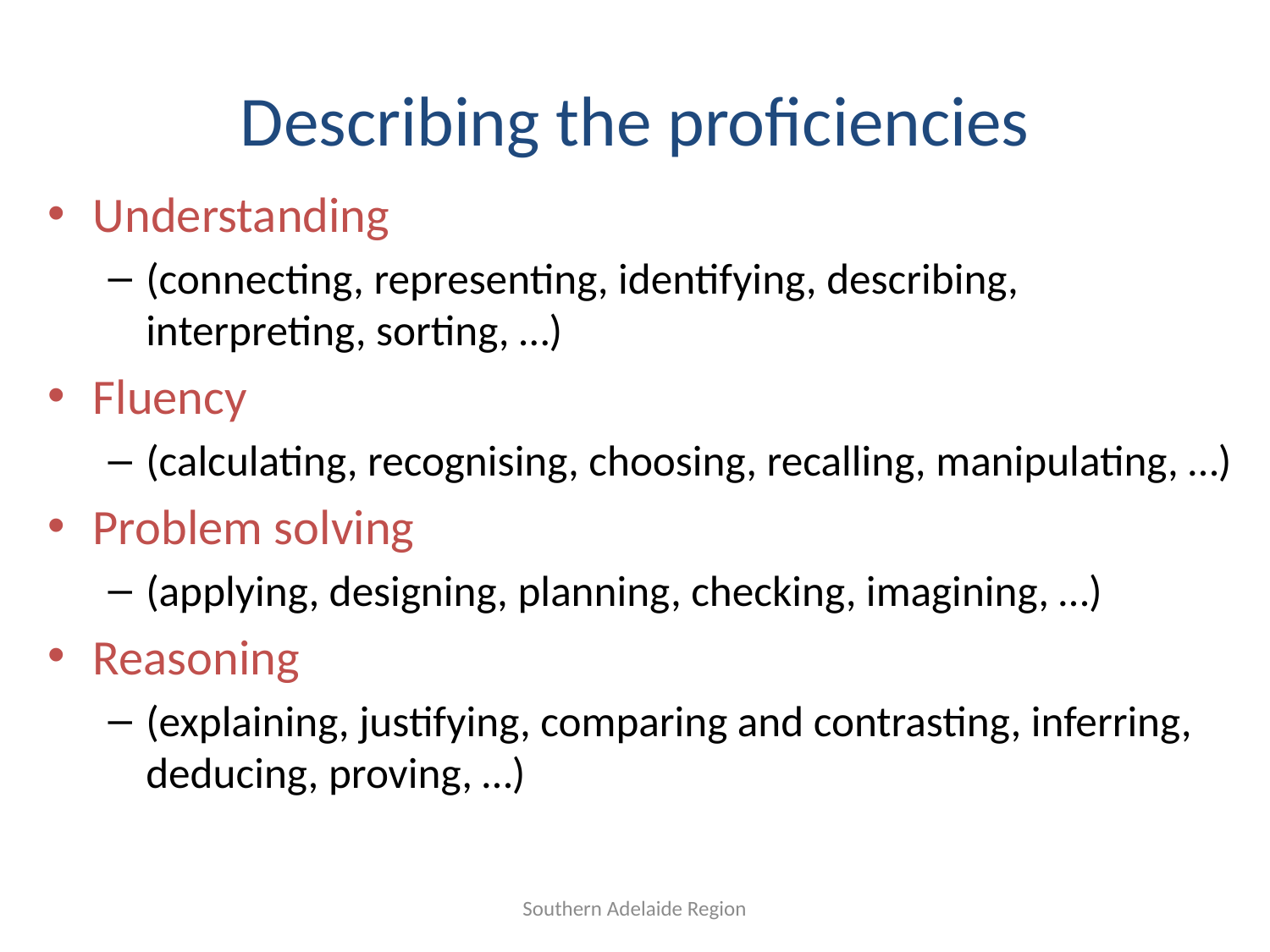

# Describing the proficiencies
Understanding
(connecting, representing, identifying, describing, interpreting, sorting, …)
Fluency
(calculating, recognising, choosing, recalling, manipulating, …)
Problem solving
(applying, designing, planning, checking, imagining, …)
Reasoning
(explaining, justifying, comparing and contrasting, inferring, deducing, proving, …)
Southern Adelaide Region